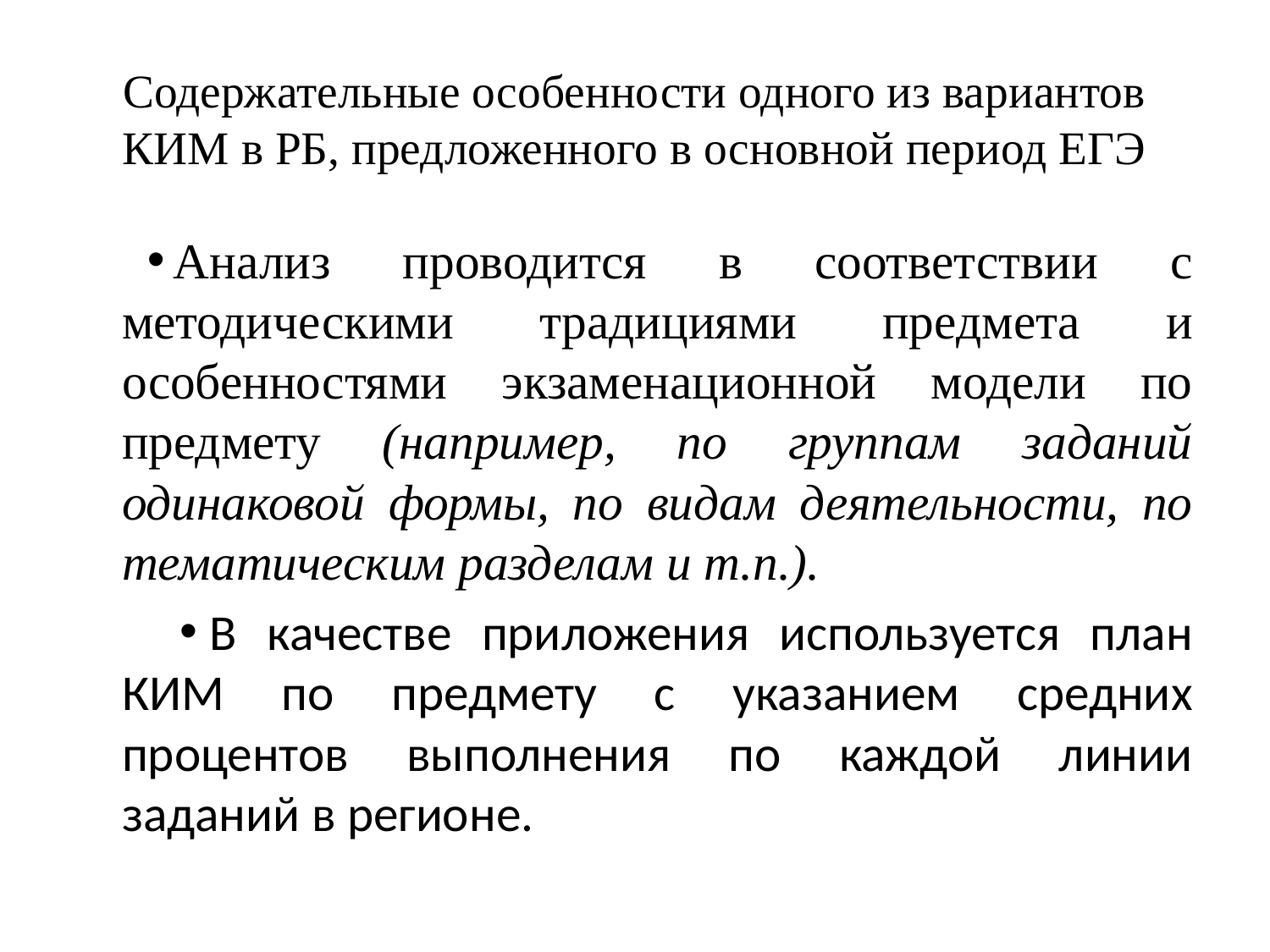

# Содержательные особенности одного из вариантов КИМ в РБ, предложенного в основной период ЕГЭ
Анализ проводится в соответствии с методическими традициями предмета и особенностями экзаменационной модели по предмету (например, по группам заданий одинаковой формы, по видам деятельности, по тематическим разделам и т.п.).
В качестве приложения используется план КИМ по предмету с указанием средних процентов выполнения по каждой линии заданий в регионе.